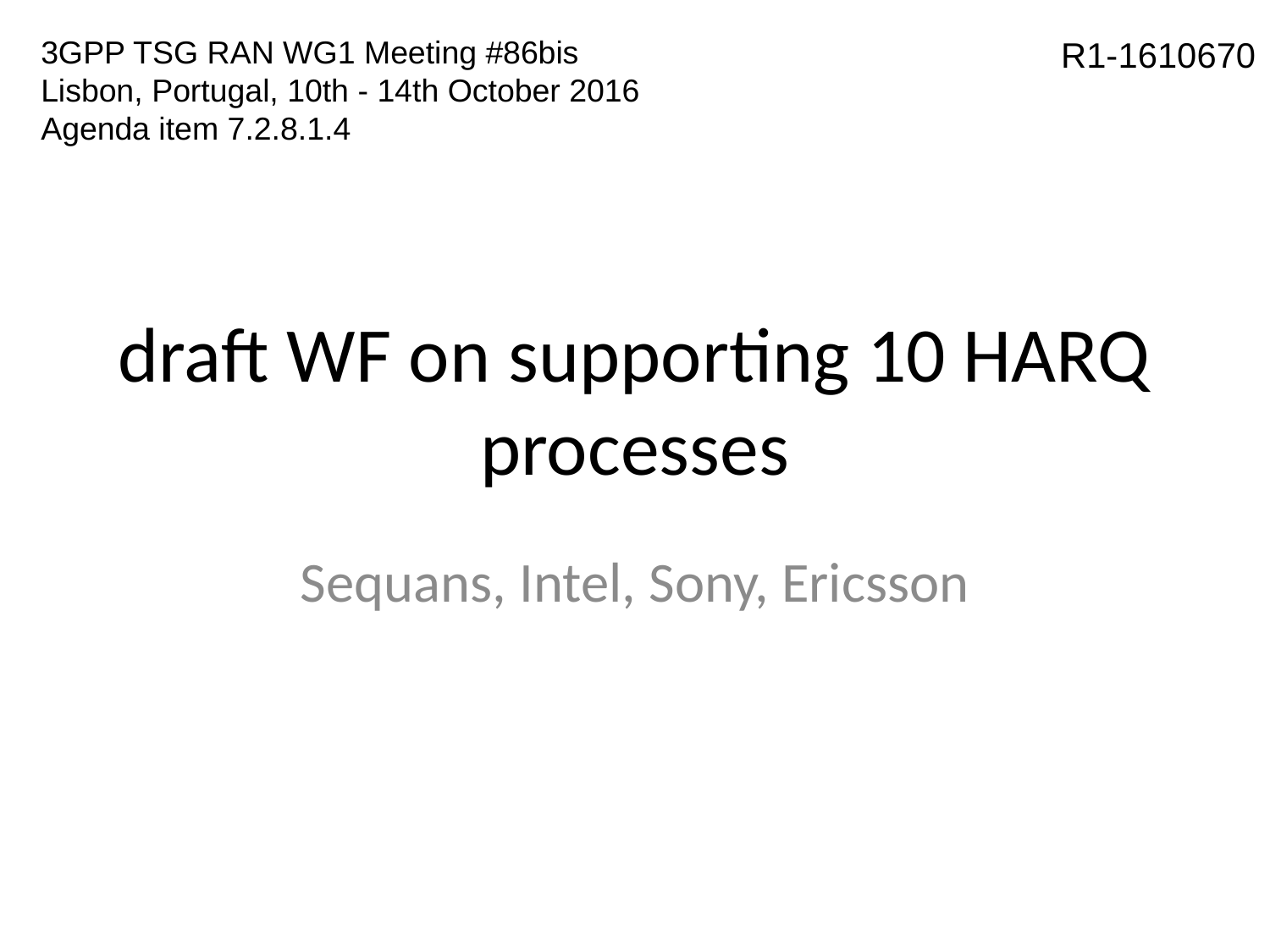

3GPP TSG RAN WG1 Meeting #86bis
Lisbon, Portugal, 10th - 14th October 2016
Agenda item 7.2.8.1.4
R1-1610670
# draft WF on supporting 10 HARQ processes
Sequans, Intel, Sony, Ericsson